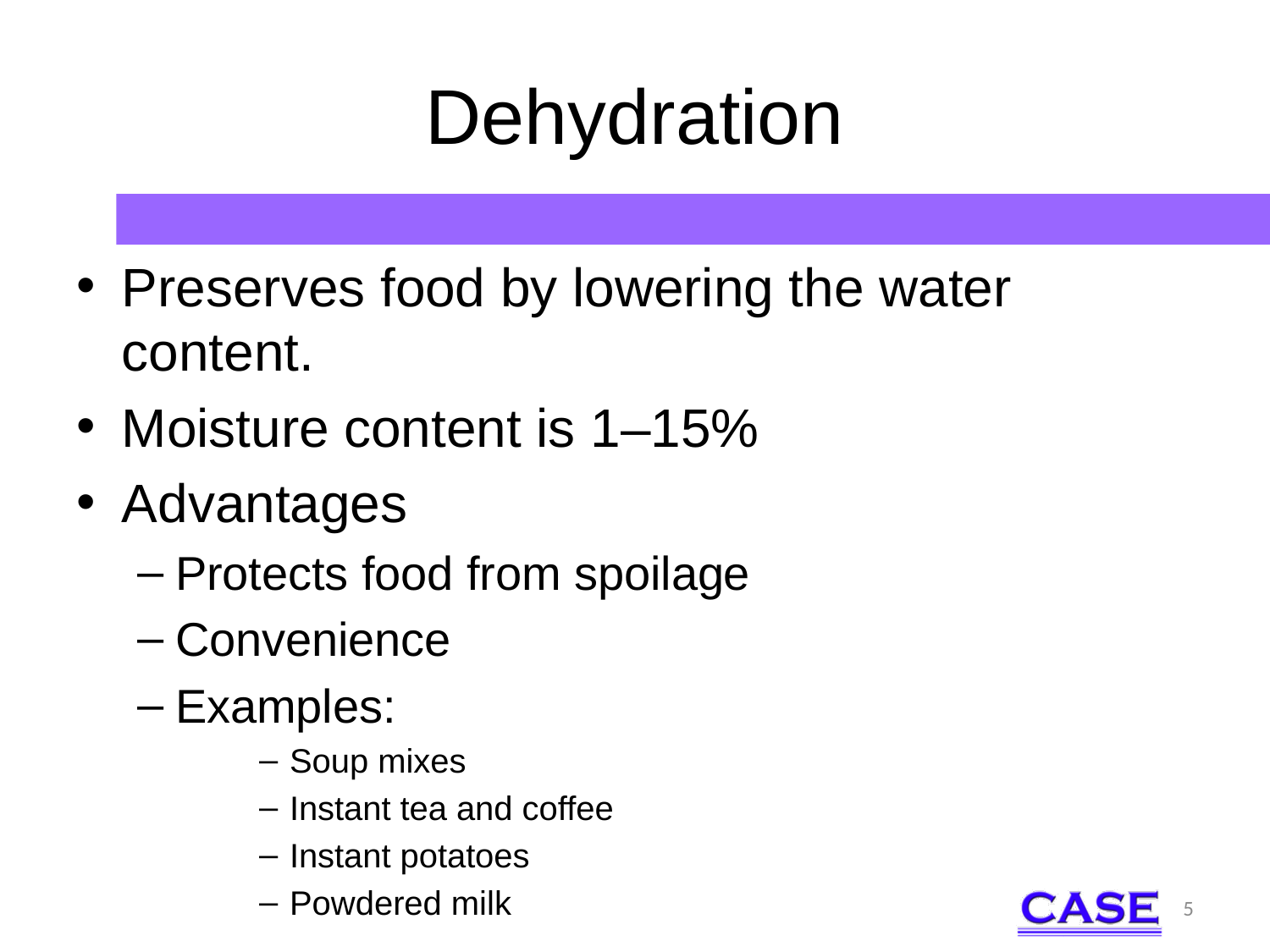

# Dehydration
Preserves food by lowering the water content.
Moisture content is 1–15%
Advantages
Protects food from spoilage
Convenience
Examples:
Soup mixes
Instant tea and coffee
Instant potatoes
Powdered milk

5